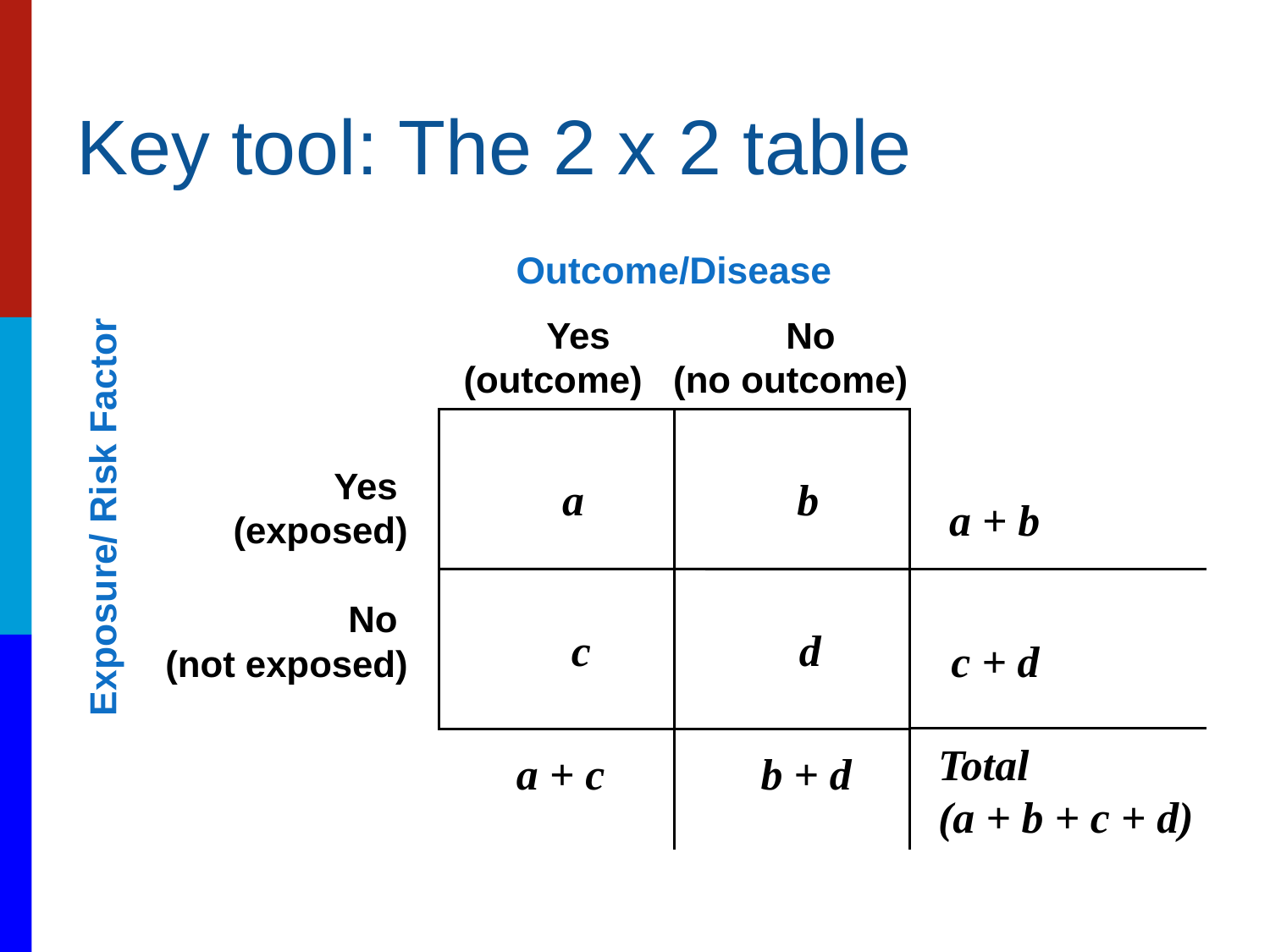

# Key tool: The 2 x 2 table
Exposure/ Risk Factor
Outcome/Disease
        Yes                 No
(outcome)   (no outcome)

Yes
(exposed)

No
(not exposed)
a
b
a + b
c
d
c + d
Total
(a + b + c + d)
a + c
b + d